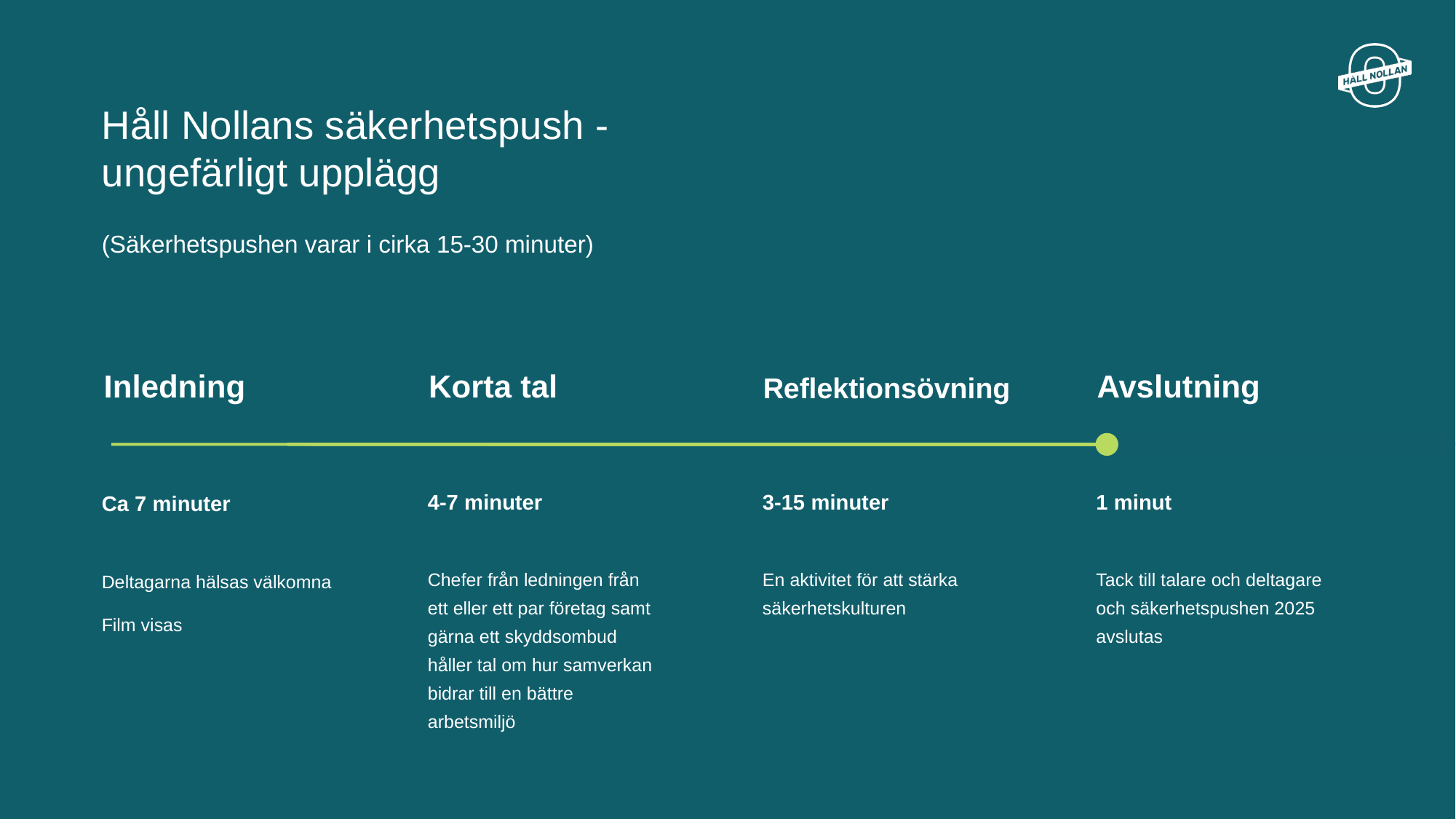

# Håll Nollans säkerhetspush - ungefärligt upplägg
(Säkerhetspushen varar i cirka 15-30 minuter)
Inledning
Korta tal
Reflektionsövning
Avslutning

4-7 minuter

3-15 minuter

1 minut

Ca 7 minuter
Chefer från ledningen från ett eller ett par företag samt gärna ett skyddsombud håller tal om hur samverkan bidrar till en bättre arbetsmiljö

En aktivitet för att stärka säkerhetskulturen

Tack till talare och deltagare och säkerhetspushen 2025 avslutas

Deltagarna hälsas välkomna
Film visas